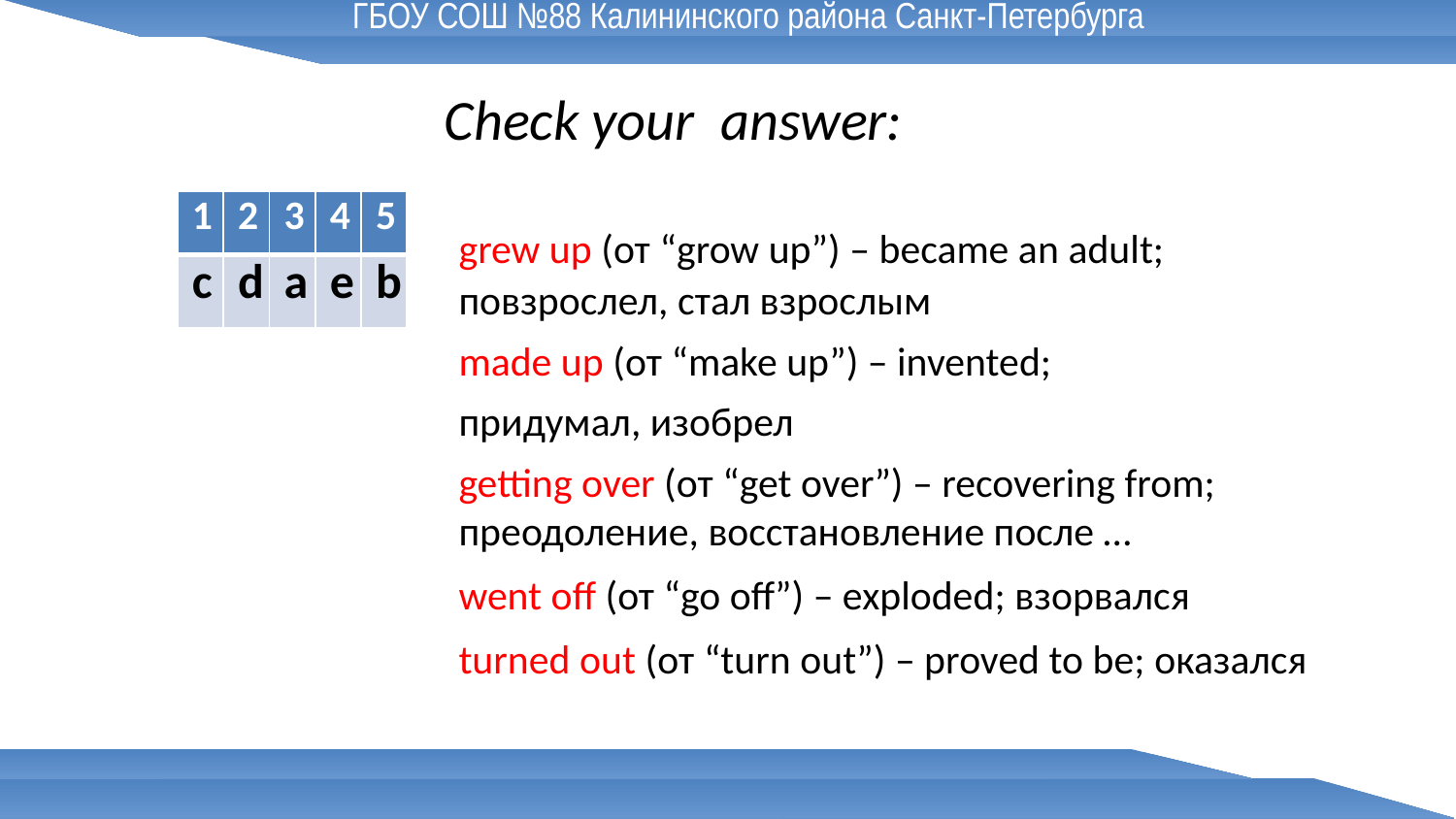

ГБОУ СОШ №88 Калининского района Санкт-Петербурга

Check your  answer:
| 1 | 2 | 3 | 4 | 5 |
| --- | --- | --- | --- | --- |
| c | d | a | e | b |
grew up (от “grow up”) – became an adult; повзрослел, стал взрослым
made up (от “make up”) – invented;
придумал, изобрел
getting over (от “get over”) – recovering from; преодоление, восстановление после …
went off (от “go off”) – exploded; взорвался
turned out (от “turn out”) – proved to be; оказался